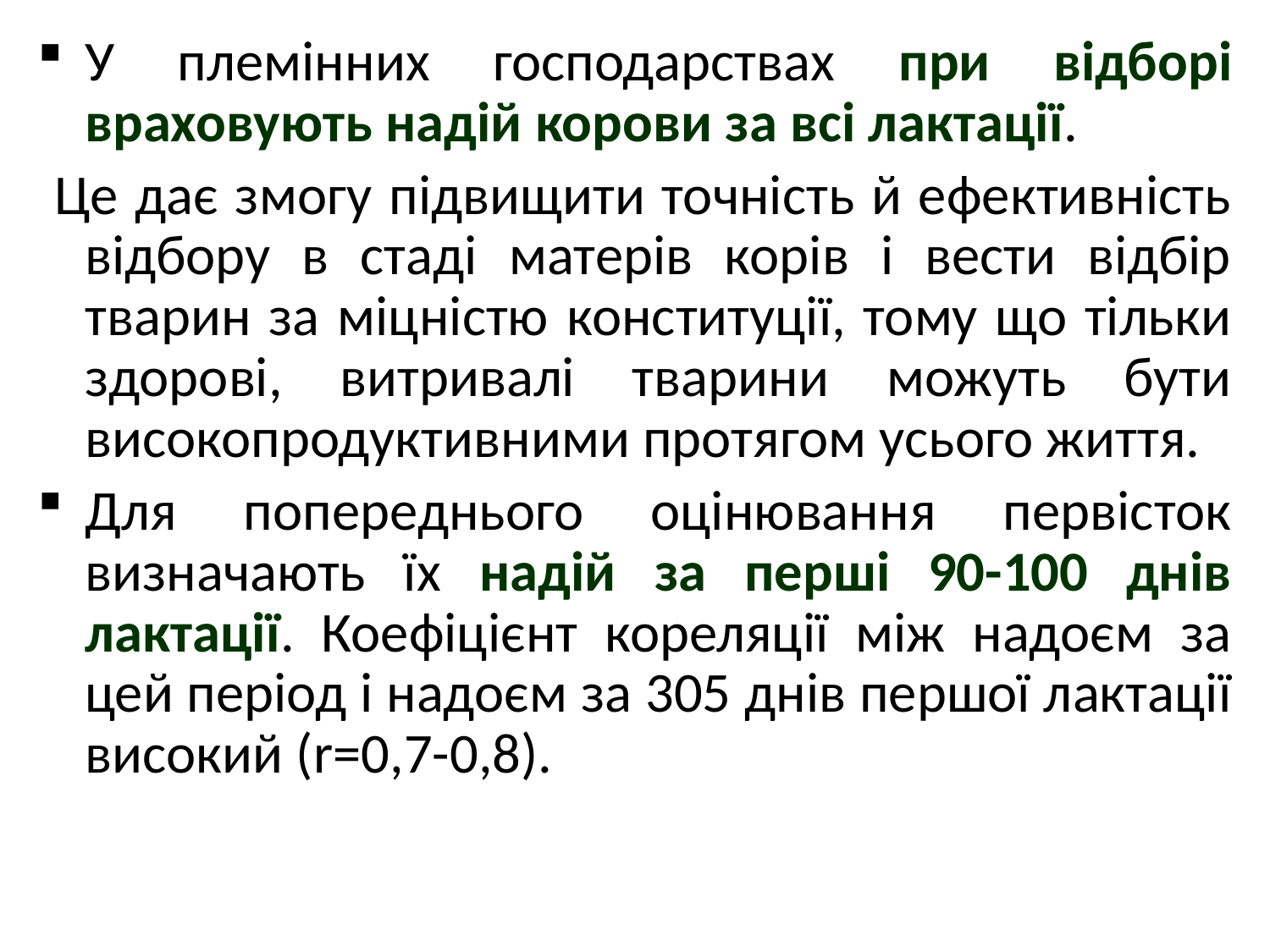

У племінних господарствах при відборі враховують надій корови за всі лактації.
 Це дає змогу підвищити точність й ефективність відбору в стаді матерів корів і вести відбір тварин за міцністю конституції, тому що тільки здорові, витривалі тварини можуть бути високопродуктивними протягом усього життя.
Для попереднього оцінювання первісток визначають їх надій за перші 90-100 днів лактації. Коефіцієнт кореляції між надоєм за цей період і надоєм за 305 днів першої лактації високий (r=0,7-0,8).